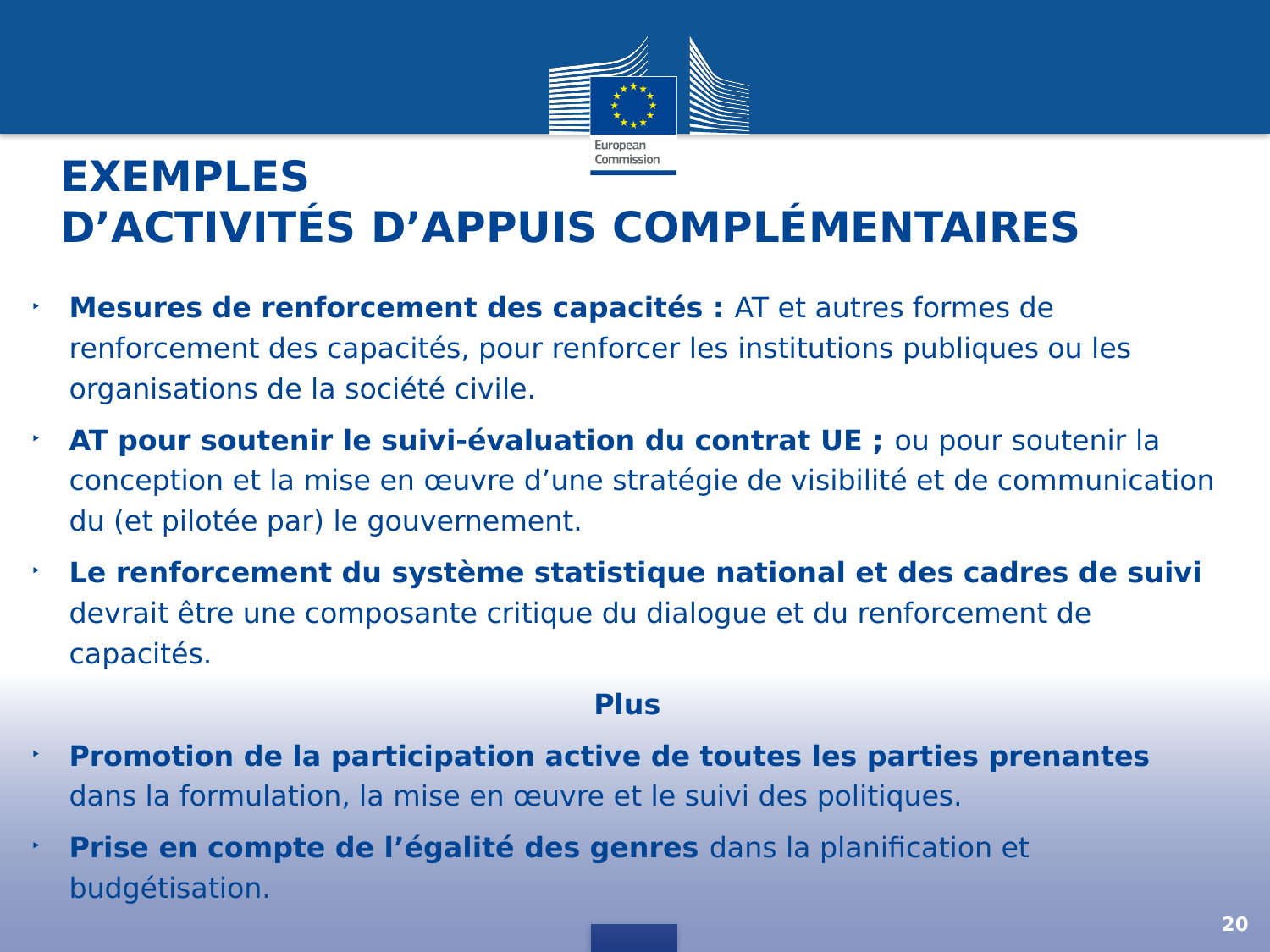

# Exemples d’activités d’appuis complémentaires
Mesures de renforcement des capacités : AT et autres formes de renforcement des capacités, pour renforcer les institutions publiques ou les organisations de la société civile.
AT pour soutenir le suivi-évaluation du contrat UE ; ou pour soutenir la conception et la mise en œuvre d’une stratégie de visibilité et de communication du (et pilotée par) le gouvernement.
Le renforcement du système statistique national et des cadres de suivi devrait être une composante critique du dialogue et du renforcement de capacités.
Plus
Promotion de la participation active de toutes les parties prenantes dans la formulation, la mise en œuvre et le suivi des politiques.
Prise en compte de l’égalité des genres dans la planification et budgétisation.

20